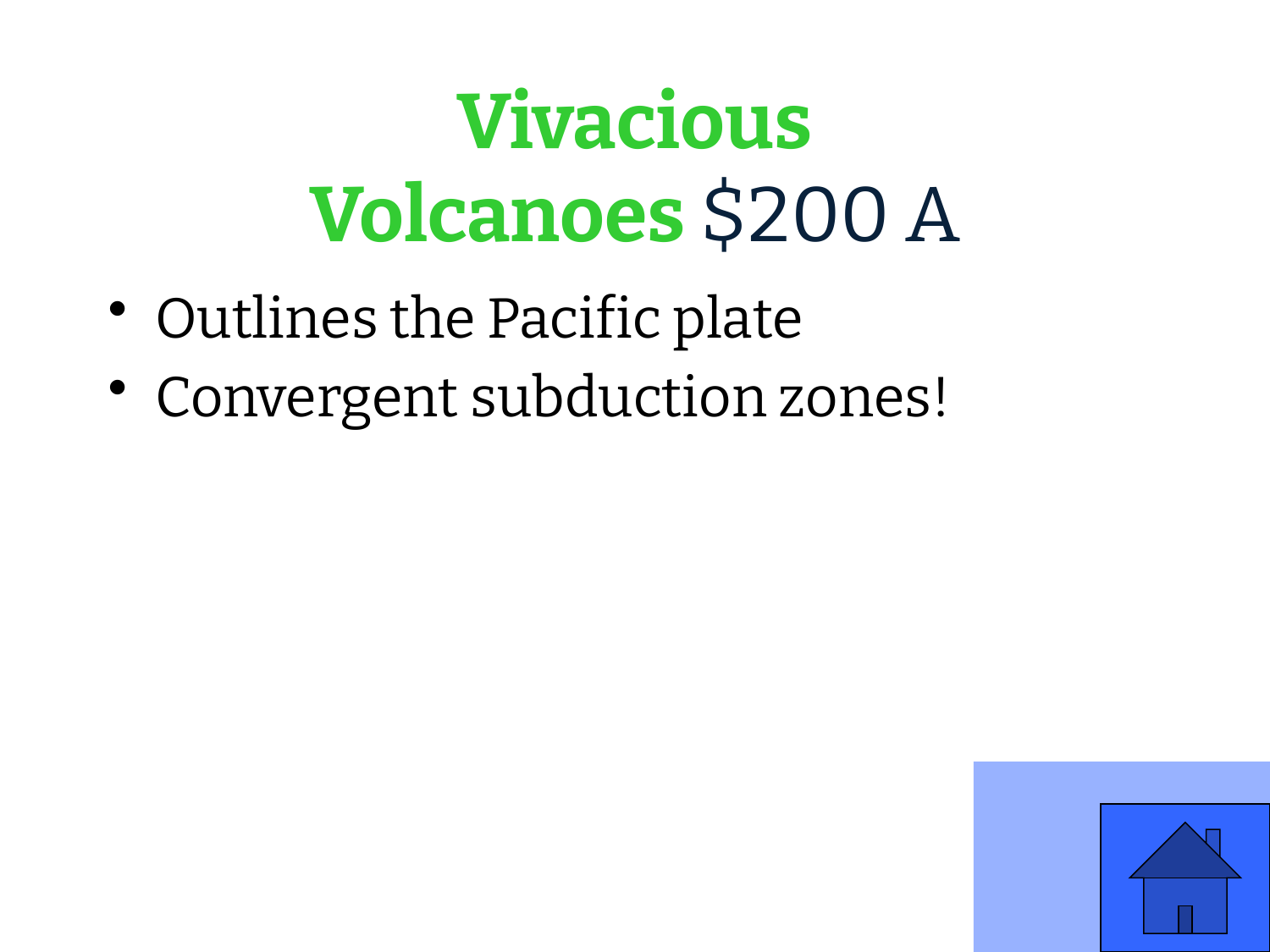

# Vivacious Volcanoes $200 A
Outlines the Pacific plate
Convergent subduction zones!